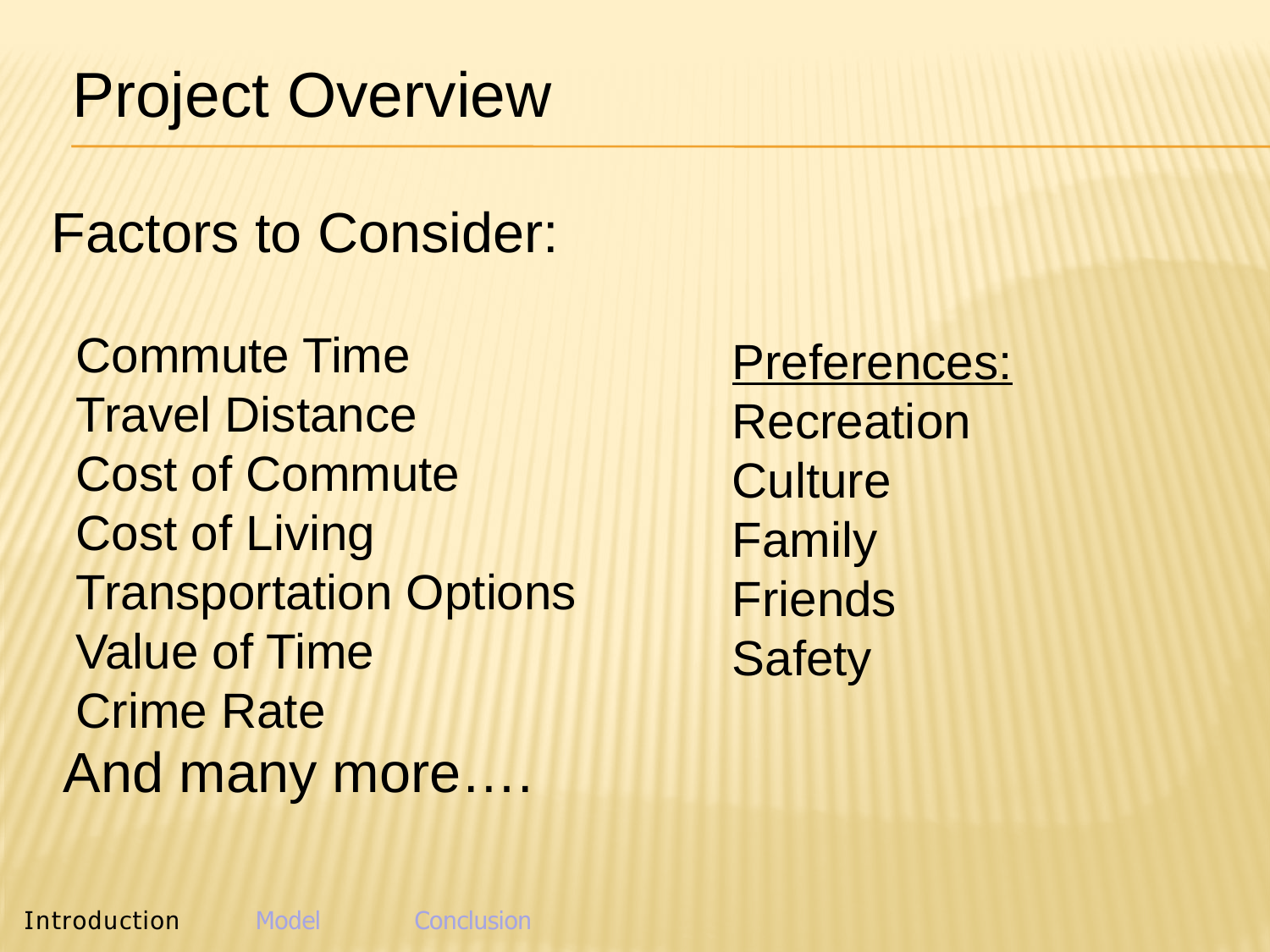

Project Overview
Factors to Consider:
Commute Time
Travel Distance
Cost of Commute
Cost of Living
Transportation Options
Value of Time
Crime Rate

Preferences:
Recreation
Culture
Family
Friends
Safety

And many more….
Introduction
Model
Conclusion